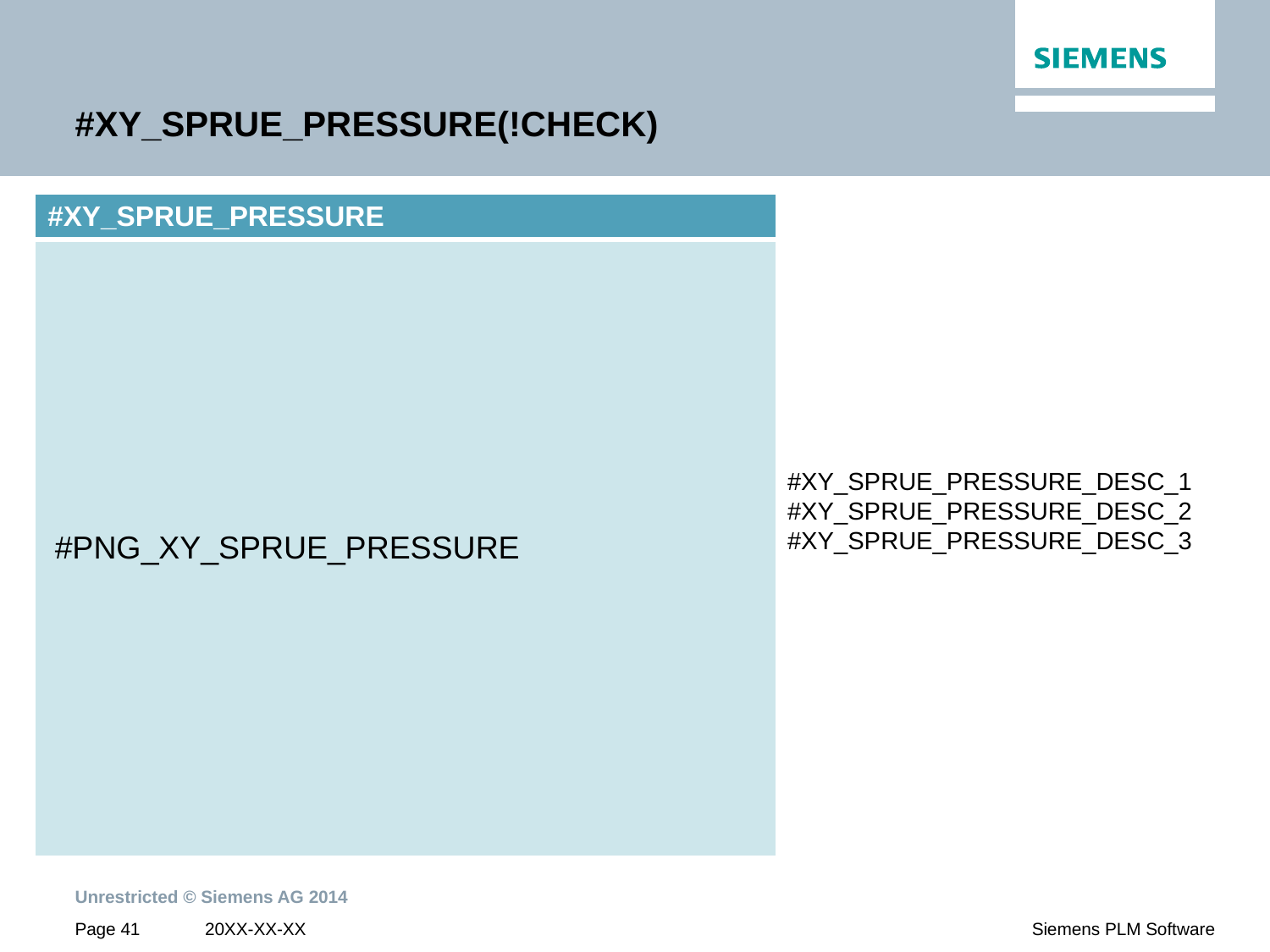

# #XY_SPRUE_PRESSURE(!CHECK)
| #XY\_SPRUE\_PRESSURE |
| --- |
|  |
#PNG_XY_SPRUE_PRESSURE
#XY_SPRUE_PRESSURE_DESC_1
#XY_SPRUE_PRESSURE_DESC_2
#XY_SPRUE_PRESSURE_DESC_3